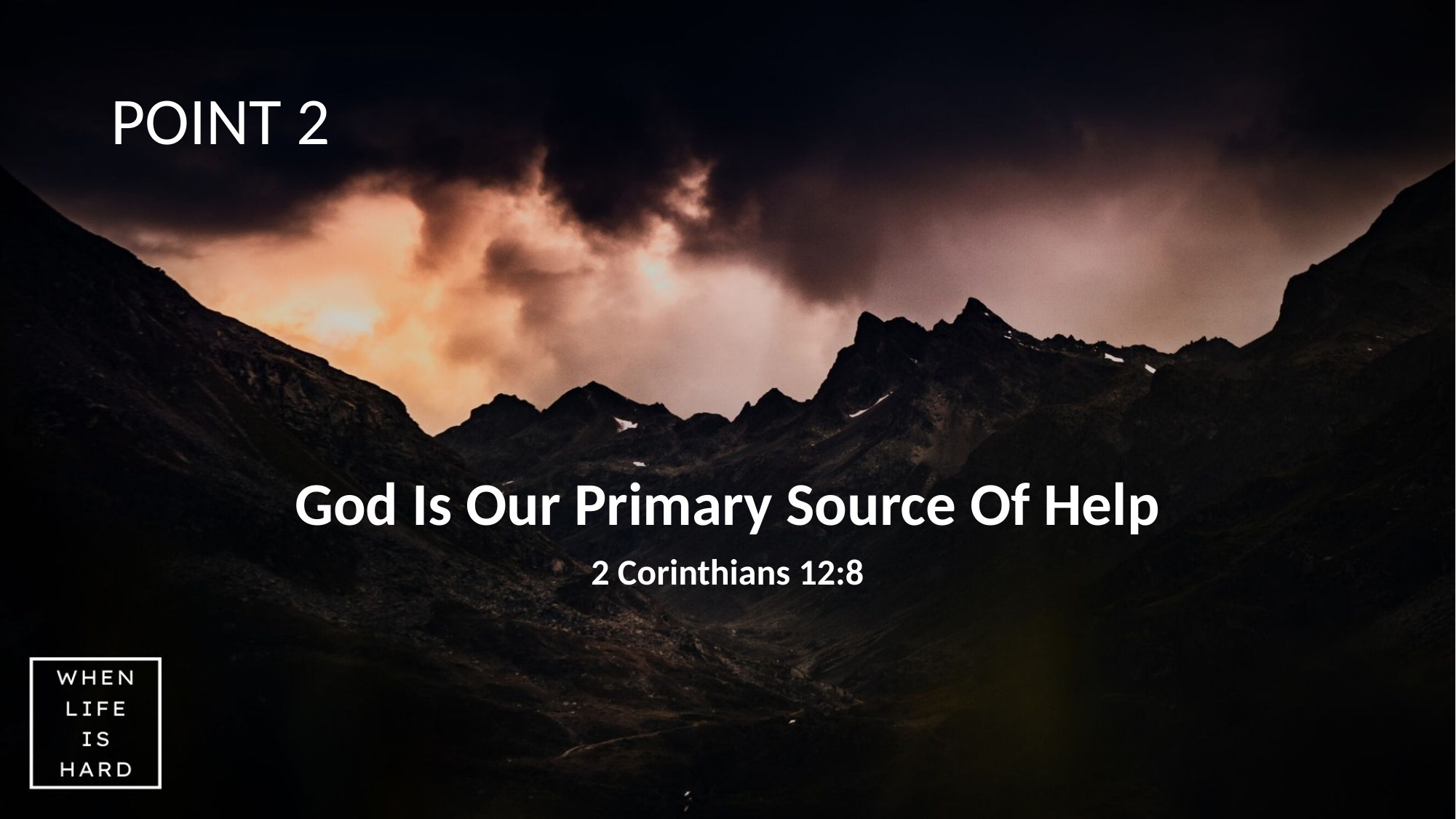

# POINT 2

God Is Our Primary Source Of Help
2 Corinthians 12:8